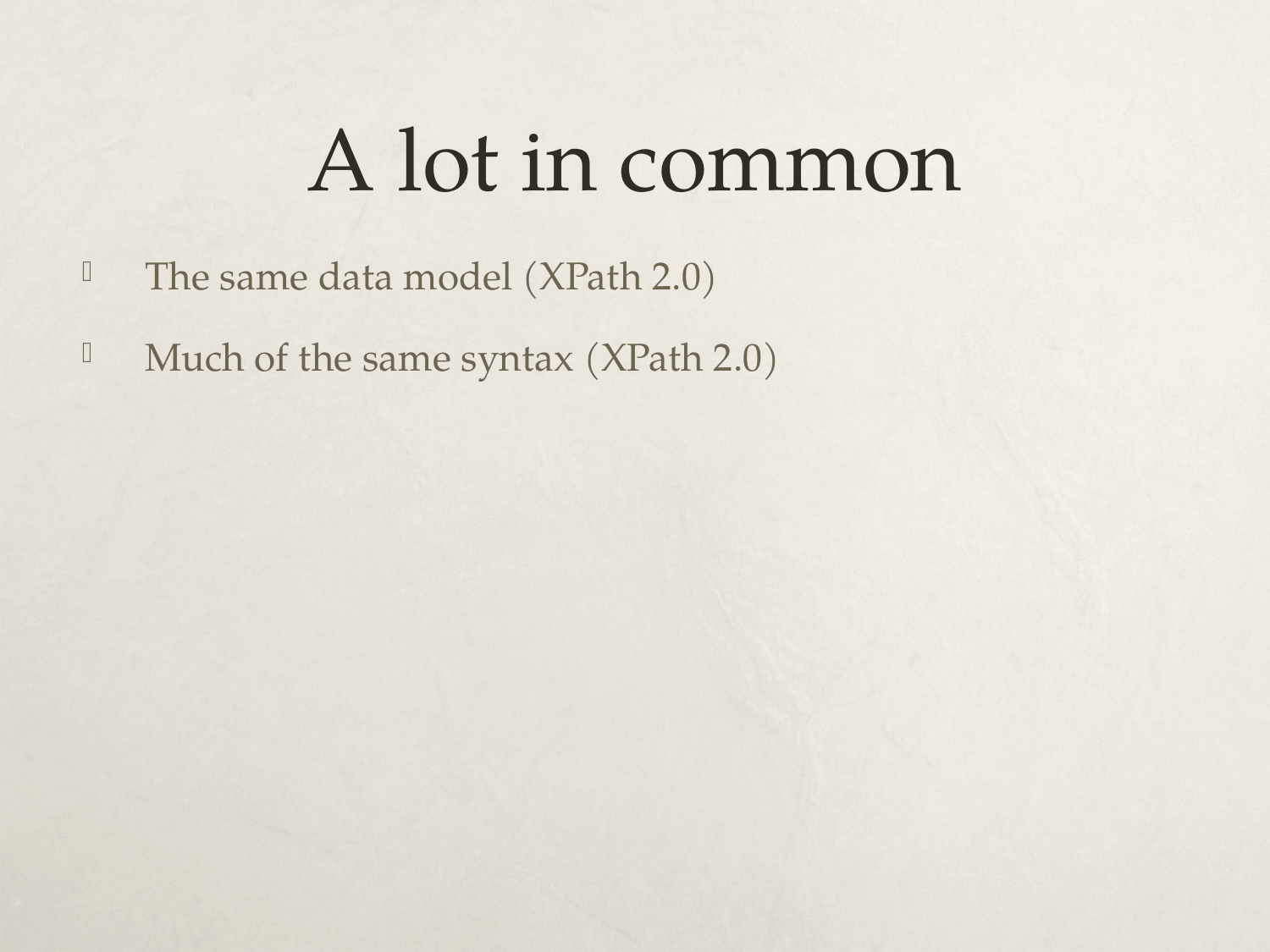

# A lot in common
The same data model (XPath 2.0)
Much of the same syntax (XPath 2.0)